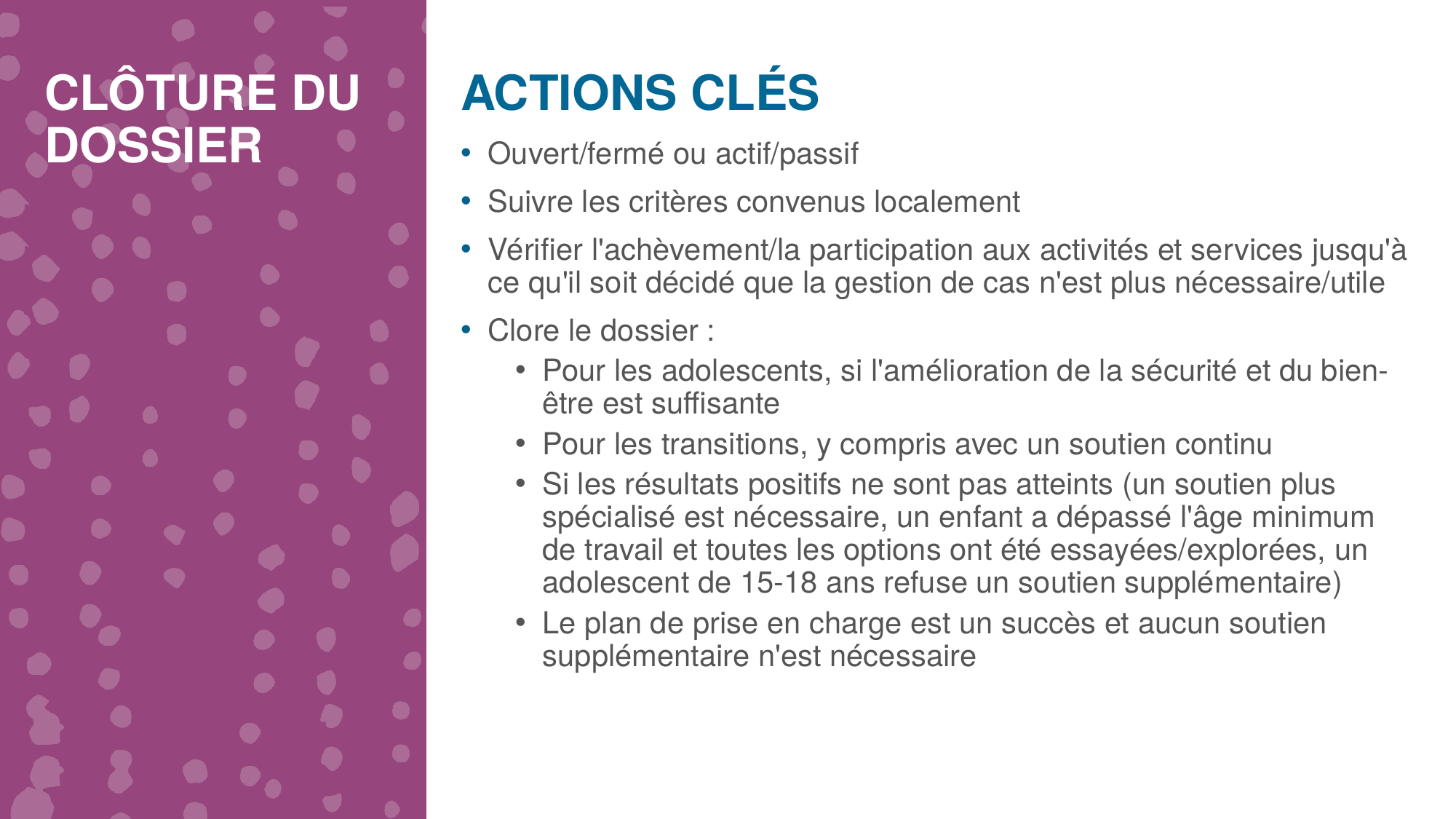

CLÔTURE DU DOSSIER
ACTIONS CLÉS
Ouvert/fermé ou actif/passif
Suivre les critères convenus localement
Vérifier l'achèvement/la participation aux activités et services jusqu'à ce qu'il soit décidé que la gestion de cas n'est plus nécessaire/utile
Clore le dossier :
Pour les adolescents, si l'amélioration de la sécurité et du bien-être est suffisante
Pour les transitions, y compris avec un soutien continu
Si les résultats positifs ne sont pas atteints (un soutien plus spécialisé est nécessaire, un enfant a dépassé l'âge minimum de travail et toutes les options ont été essayées/explorées, un adolescent de 15-18 ans refuse un soutien supplémentaire)
Le plan de prise en charge est un succès et aucun soutien supplémentaire n'est nécessaire